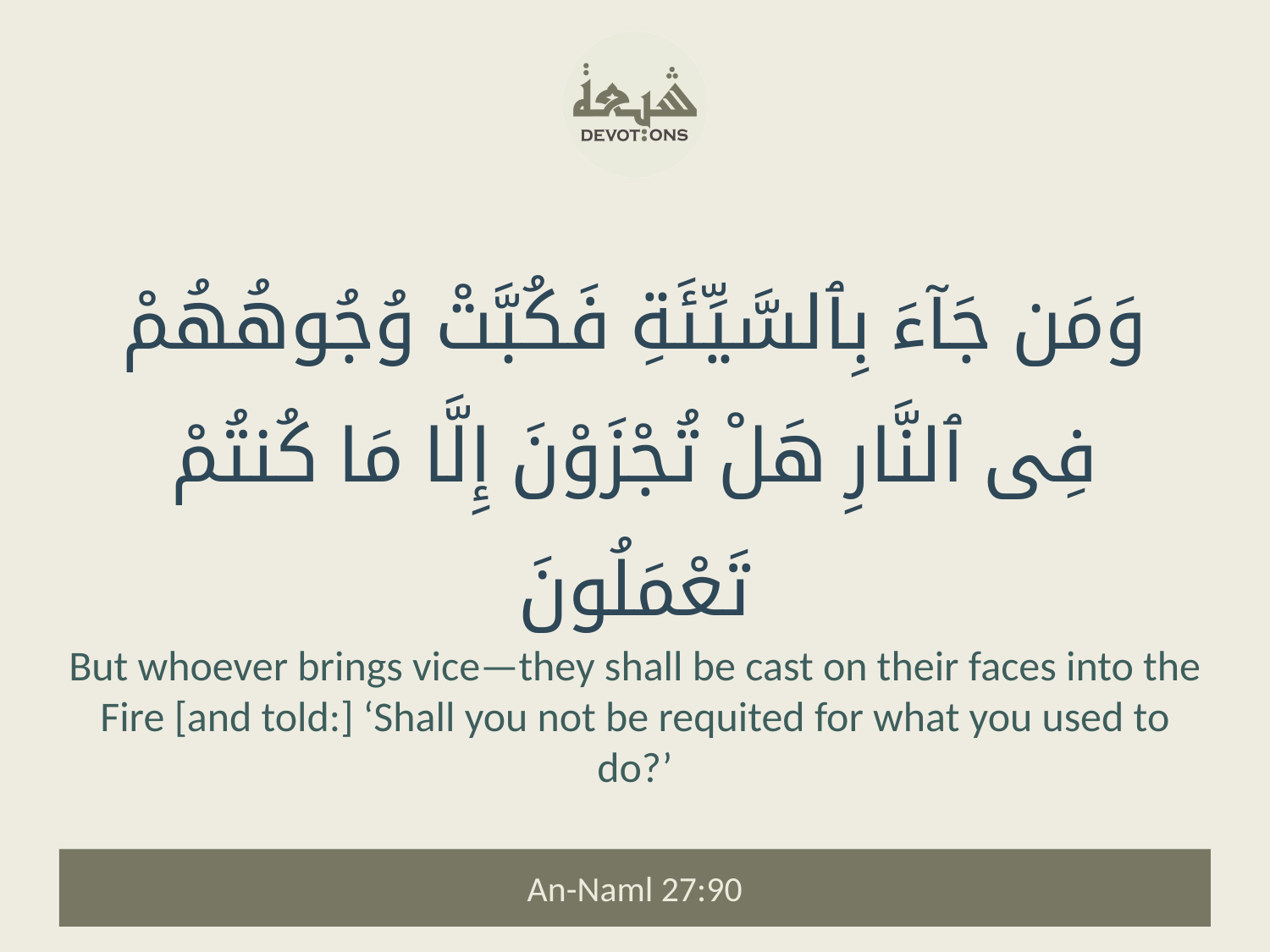

وَمَن جَآءَ بِٱلسَّيِّئَةِ فَكُبَّتْ وُجُوهُهُمْ فِى ٱلنَّارِ هَلْ تُجْزَوْنَ إِلَّا مَا كُنتُمْ تَعْمَلُونَ
But whoever brings vice—they shall be cast on their faces into the Fire [and told:] ‘Shall you not be requited for what you used to do?’
An-Naml 27:90